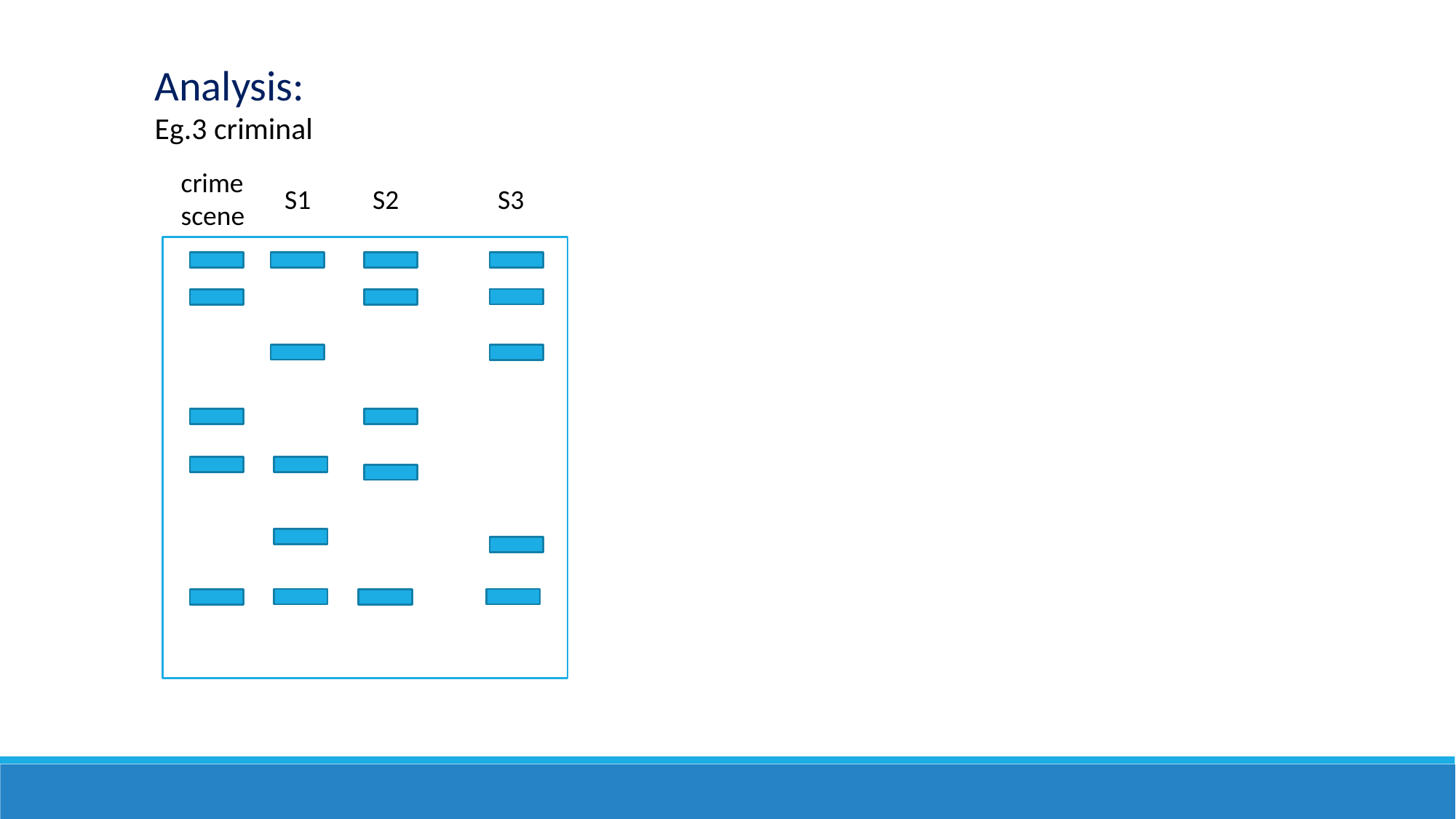

Analysis:
Eg.3 criminal

crime scene
S1          S2                S3